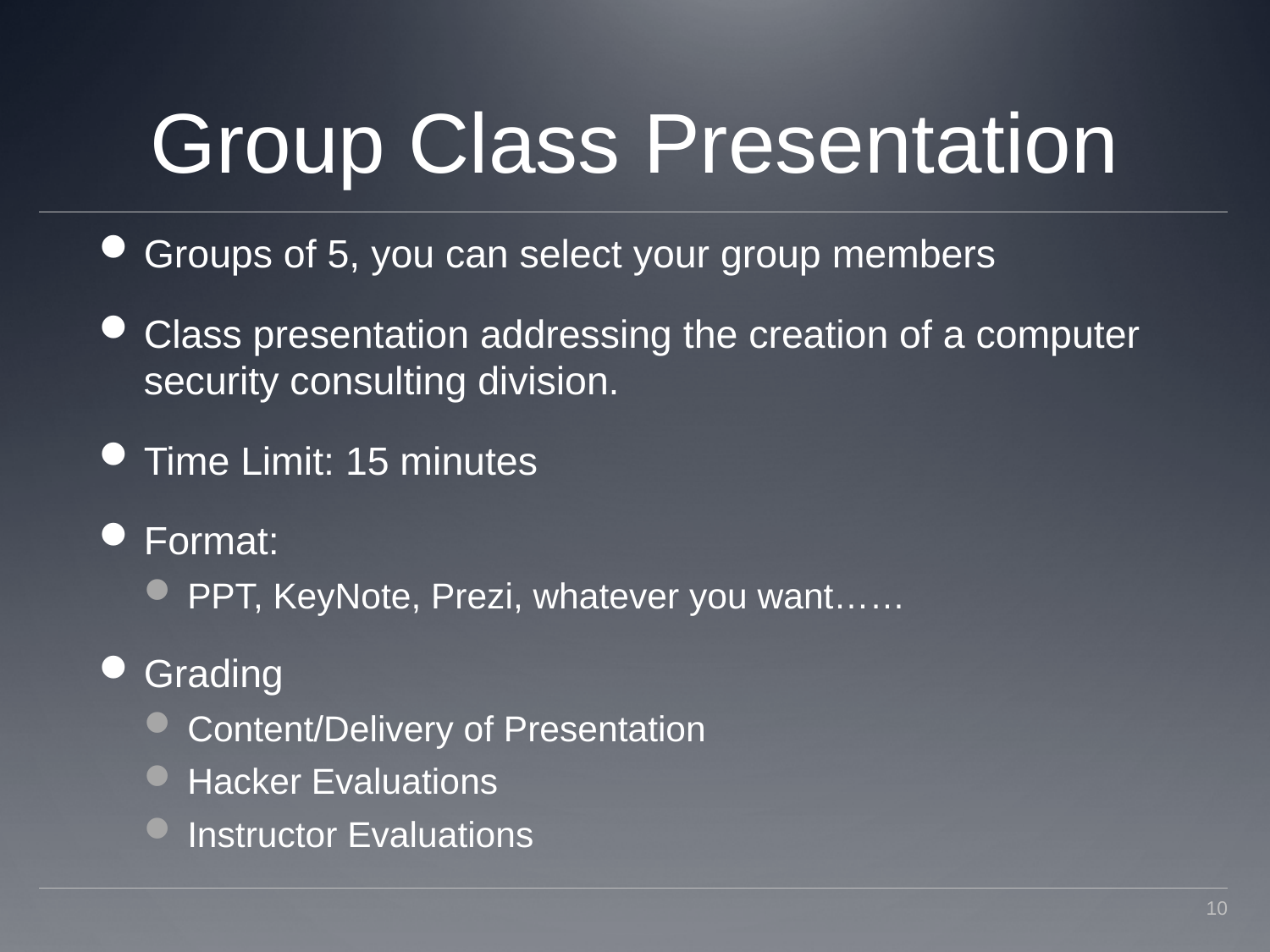

# Group Class Presentation
Groups of 5, you can select your group members
Class presentation addressing the creation of a computer security consulting division.
Time Limit: 15 minutes
Format:
PPT, KeyNote, Prezi, whatever you want……
Grading
Content/Delivery of Presentation
Hacker Evaluations
Instructor Evaluations

10